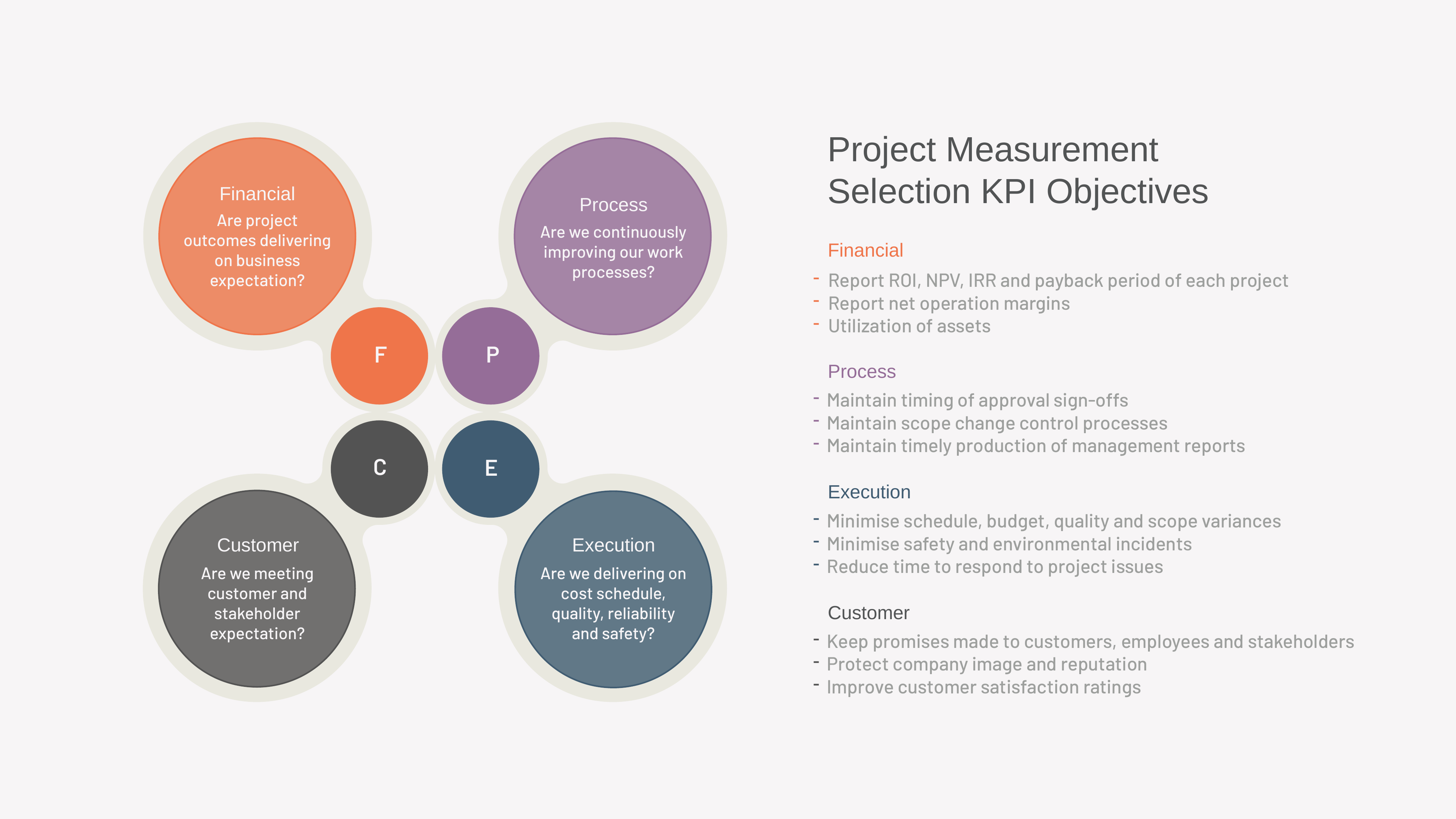

Financial
Are project outcomes delivering on business expectation?
Process
Are we continuously improving our work processes?

F
P

C
E

Customer
Are we meeting customer and stakeholder expectation?
Execution
Are we delivering on cost schedule, quality, reliability and safety?
Project Measurement Selection KPI Objectives
Financial
Report ROI, NPV, IRR and payback period of each project
Report net operation margins
Utilization of assets
Process
Maintain timing of approval sign-offs
Maintain scope change control processes
Maintain timely production of management reports
Execution
Minimise schedule, budget, quality and scope variances
Minimise safety and environmental incidents
Reduce time to respond to project issues
Customer
Keep promises made to customers, employees and stakeholders
Protect company image and reputation
Improve customer satisfaction ratings